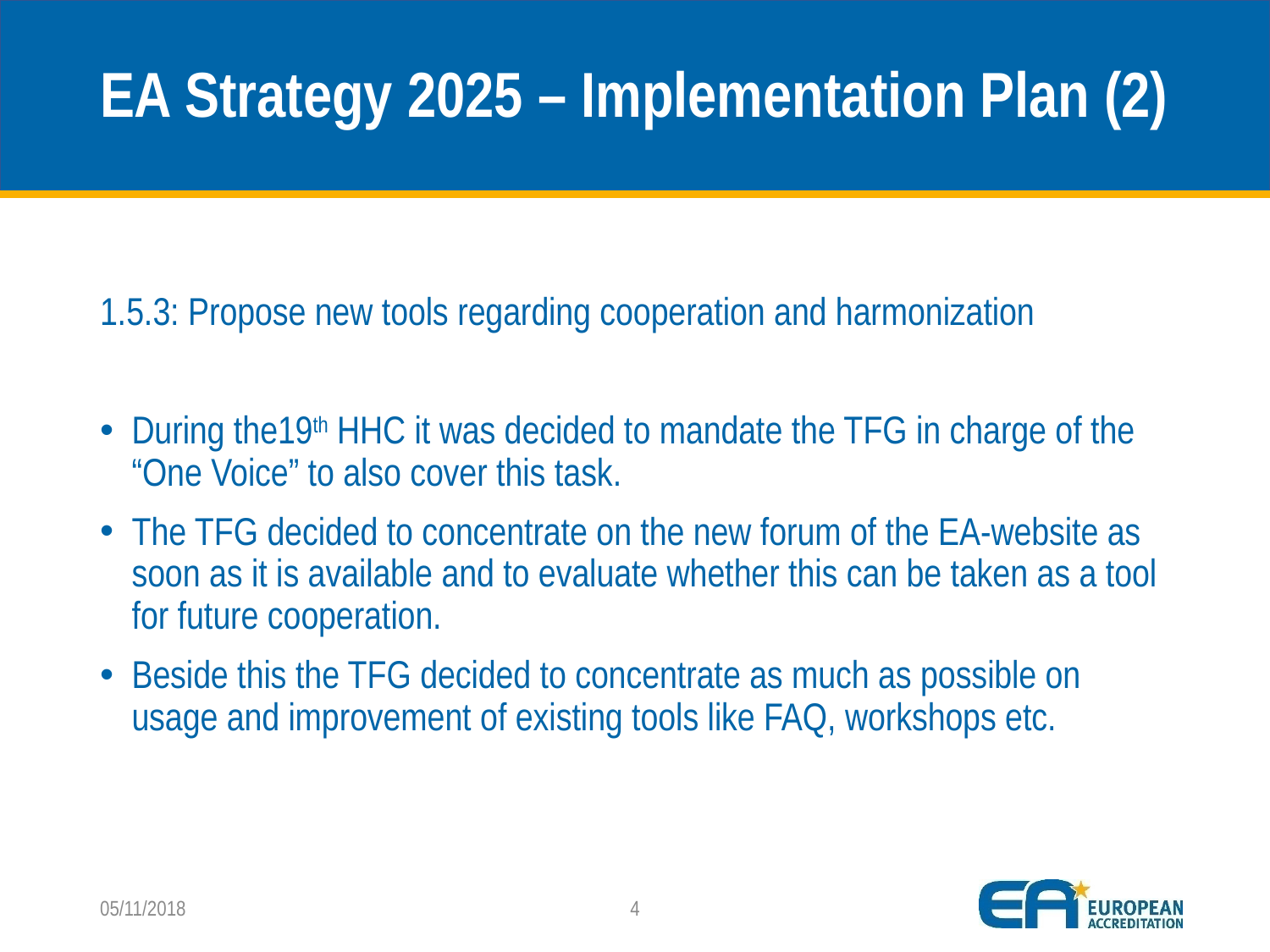

# EA Strategy 2025 – Implementation Plan (2)

1.5.3: Propose new tools regarding cooperation and harmonization

During the19th HHC it was decided to mandate the TFG in charge of the “One Voice” to also cover this task.
The TFG decided to concentrate on the new forum of the EA-website as soon as it is available and to evaluate whether this can be taken as a tool for future cooperation.
Beside this the TFG decided to concentrate as much as possible on usage and improvement of existing tools like FAQ, workshops etc.

05/11/2018
4